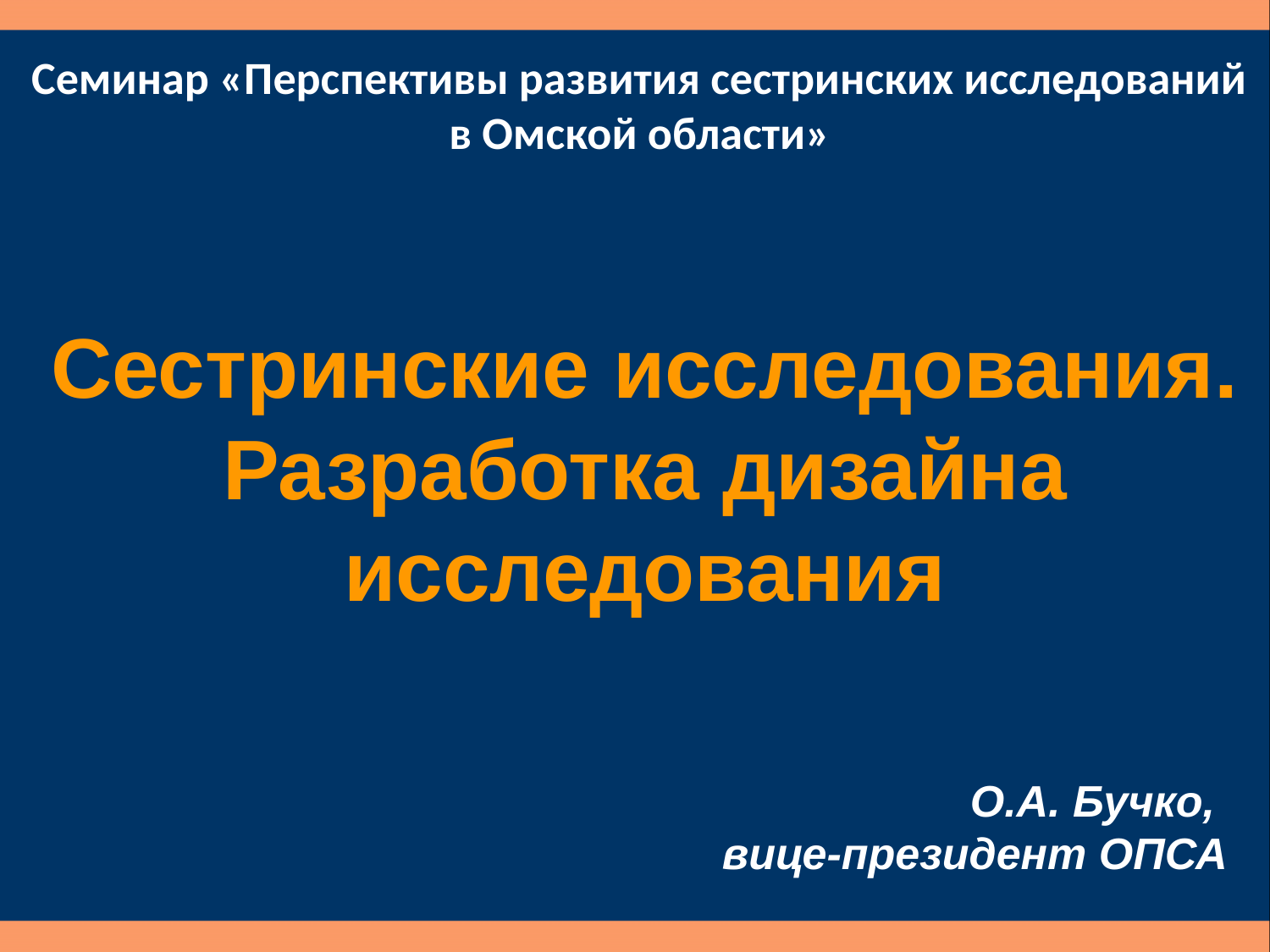

Семинар «Перспективы развития сестринских исследований в Омской области»
Сестринские исследования. Разработка дизайна исследования
О.А. Бучко,
вице-президент ОПСА